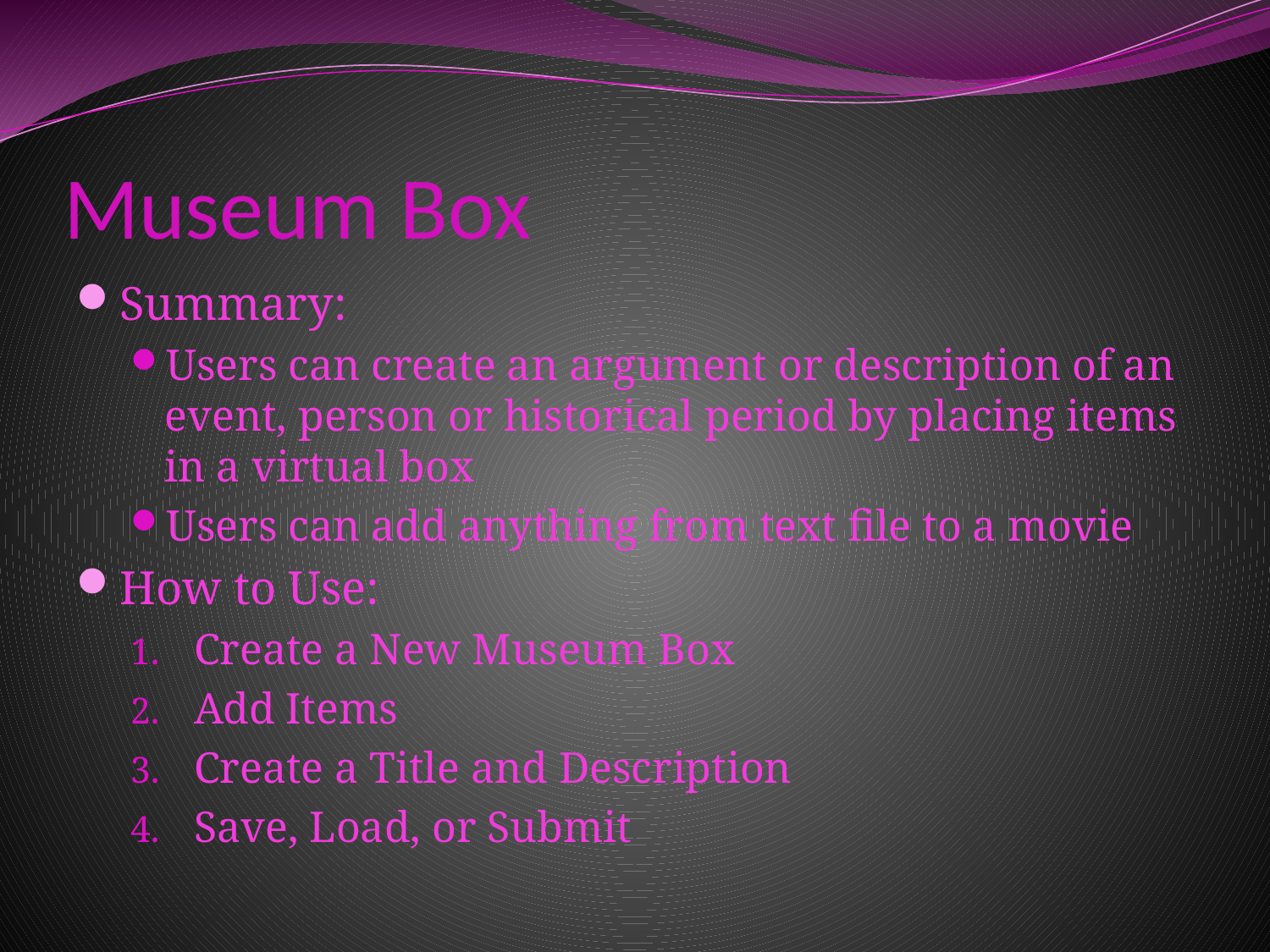

# Museum Box
Summary:
Users can create an argument or description of an event, person or historical period by placing items in a virtual box
Users can add anything from text file to a movie
How to Use:
Create a New Museum Box
Add Items
Create a Title and Description
Save, Load, or Submit